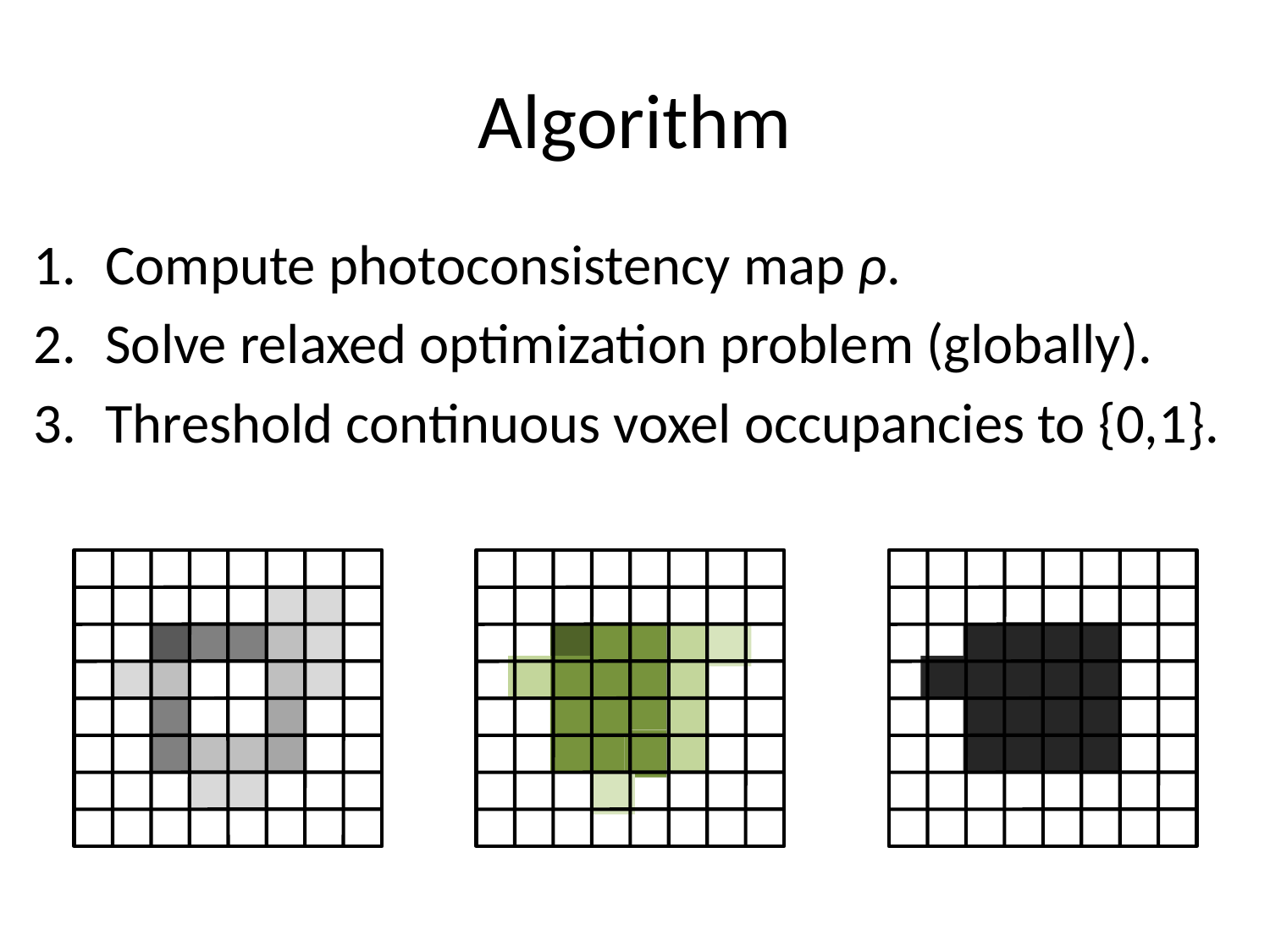

# Algorithm
Compute photoconsistency map ρ.
Solve relaxed optimization problem (globally).
Threshold continuous voxel occupancies to {0,1}.